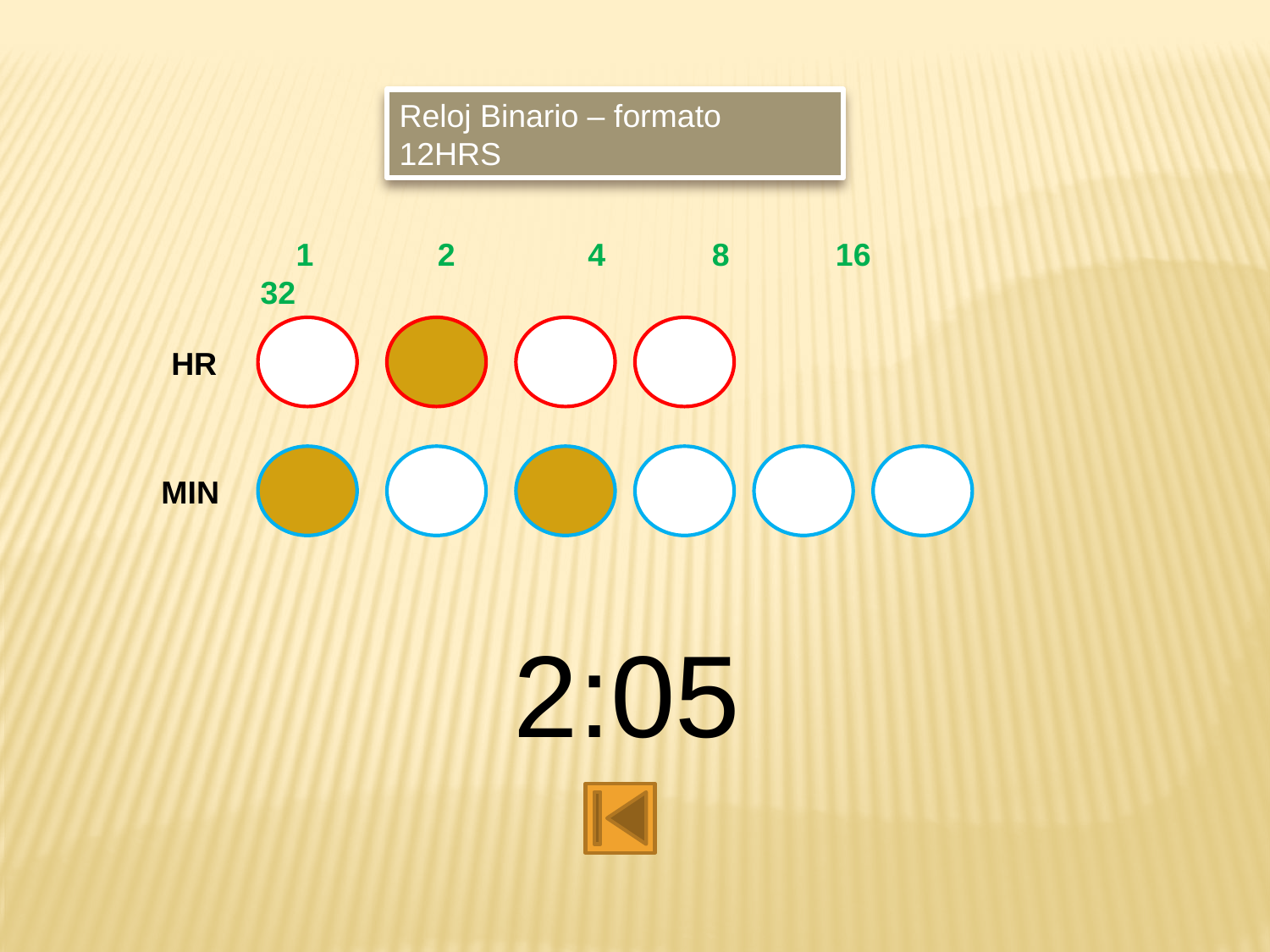

Reloj Binario – formato 12HRS
    1              2               4            8            16          32

HR

MIN
2:05